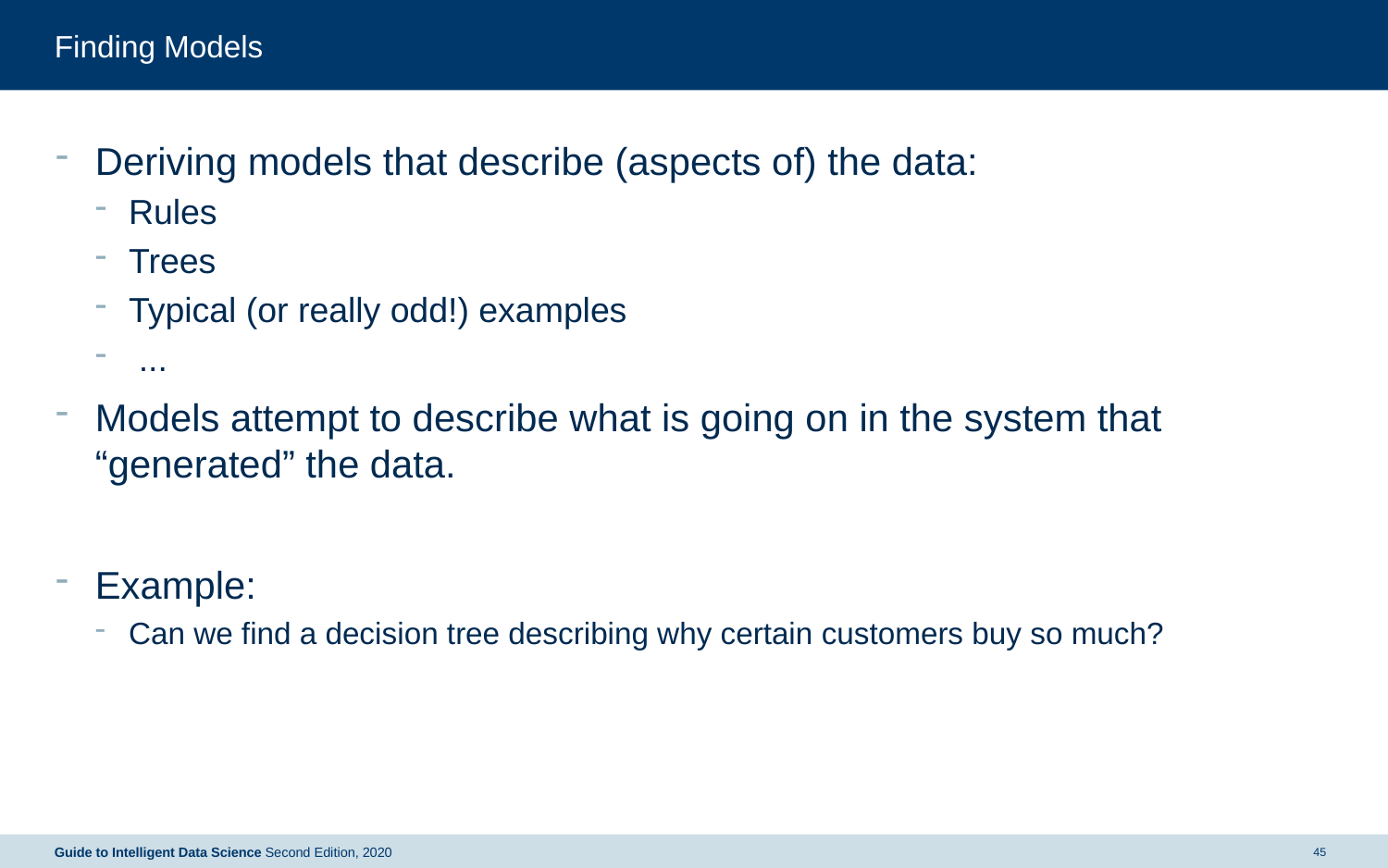

# Finding Models
Deriving models that describe (aspects of) the data:
Rules
Trees
Typical (or really odd!) examples
 ...
Models attempt to describe what is going on in the system that “generated” the data.

Example:
Can we find a decision tree describing why certain customers buy so much?
Guide to Intelligent Data Science Second Edition, 2020
45